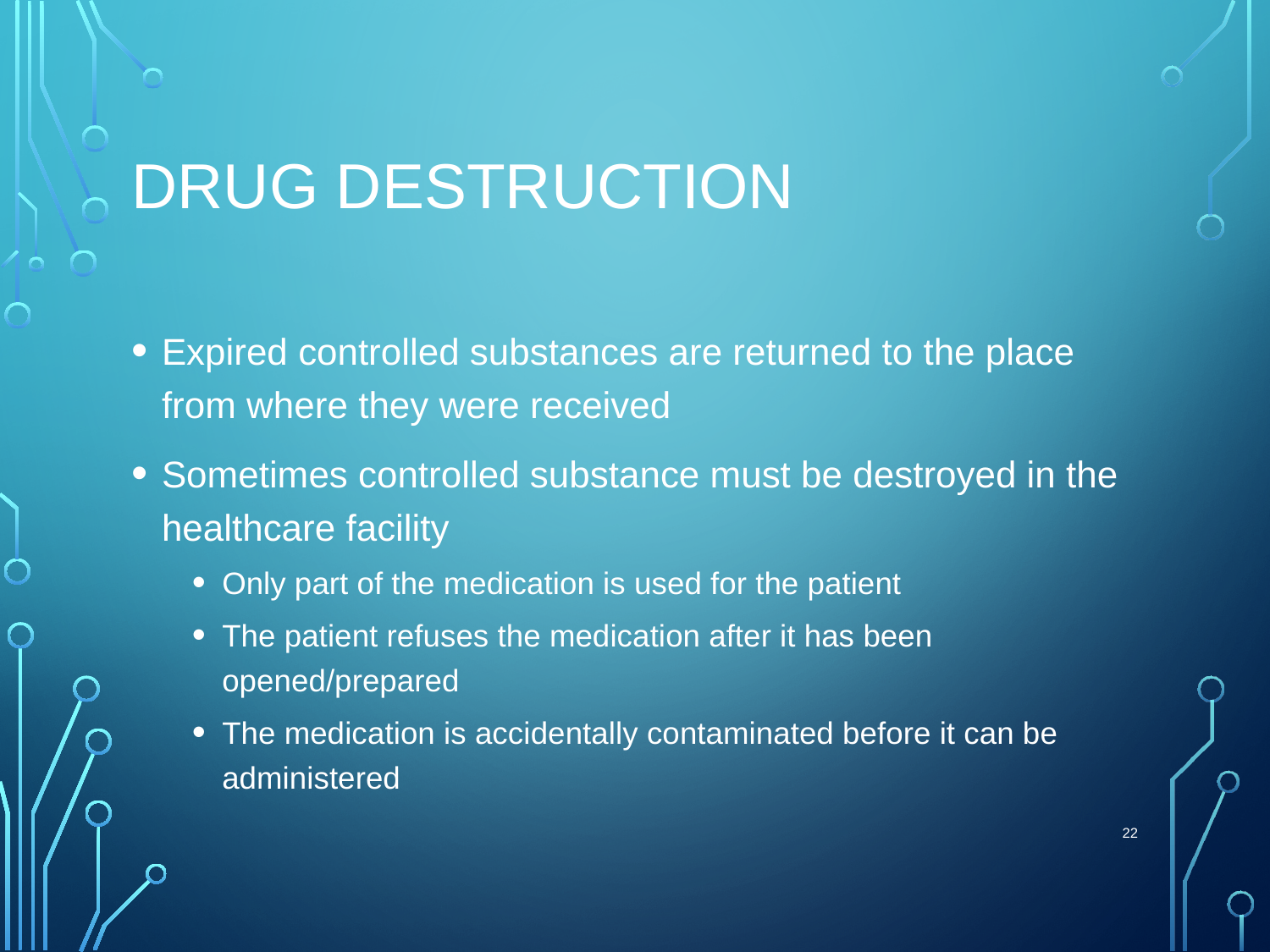

# Drug Destruction
Expired controlled substances are returned to the place from where they were received
Sometimes controlled substance must be destroyed in the healthcare facility
Only part of the medication is used for the patient
The patient refuses the medication after it has been opened/prepared
The medication is accidentally contaminated before it can be administered
 22